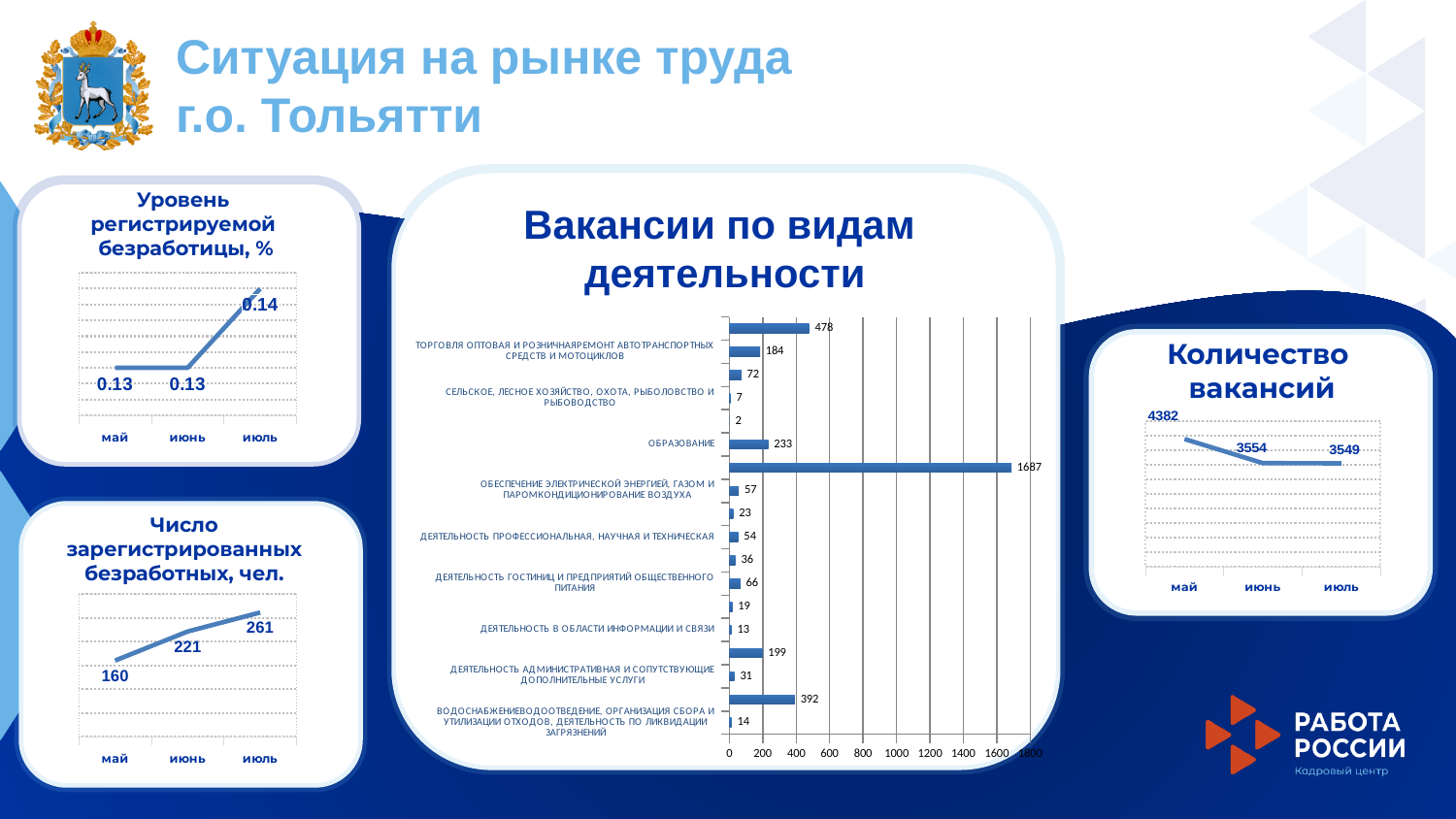

Ситуация на рынке труда
г.о. Тольятти

Уровень
регистрируемой
безработицы, %
Вакансии по видам
деятельности

### Chart

| Category | Уровень |
|---|---|
| май | 0.13 |
| июнь | 0.13 |
| июль | 0.14 |

### Chart

| Category | Вакансии |
|---|---|
| ВОДОСНАБЖЕНИЕВОДООТВЕДЕНИЕ, ОРГАНИЗАЦИЯ СБОРА И УТИЛИЗАЦИИ ОТХОДОВ, ДЕЯТЕЛЬНОСТЬ ПО ЛИКВИДАЦИИ ЗАГРЯЗНЕНИЙ | 14.0 |
| ГОСУДАРСТВЕННОЕ УПРАВЛЕНИЕ И ОБЕСПЕЧЕНИЕ ВОЕННОЙ БЕЗОПАСНОСТИСОЦИАЛЬНОЕ ОБЕСПЕЧЕНИЕ | 392.0 |
| ДЕЯТЕЛЬНОСТЬ АДМИНИСТРАТИВНАЯ И СОПУТСТВУЮЩИЕ ДОПОЛНИТЕЛЬНЫЕ УСЛУГИ | 31.0 |
| ДЕЯТЕЛЬНОСТЬ В ОБЛАСТИ ЗДРАВООХРАНЕНИЯ И СОЦИАЛЬНЫХ УСЛУГ | 199.0 |
| ДЕЯТЕЛЬНОСТЬ В ОБЛАСТИ ИНФОРМАЦИИ И СВЯЗИ | 13.0 |
| ДЕЯТЕЛЬНОСТЬ В ОБЛАСТИ КУЛЬТУРЫ, СПОРТА, ОРГАНИЗАЦИИ ДОСУГА И РАЗВЛЕЧЕНИЙ | 19.0 |
| ДЕЯТЕЛЬНОСТЬ ГОСТИНИЦ И ПРЕДПРИЯТИЙ ОБЩЕСТВЕННОГО ПИТАНИЯ | 66.0 |
| ДЕЯТЕЛЬНОСТЬ ПО ОПЕРАЦИЯМ С НЕДВИЖИМЫМ ИМУЩЕСТВОМ | 36.0 |
| ДЕЯТЕЛЬНОСТЬ ПРОФЕССИОНАЛЬНАЯ, НАУЧНАЯ И ТЕХНИЧЕСКАЯ | 54.0 |
| ДЕЯТЕЛЬНОСТЬ ФИНАНСОВАЯ И СТРАХОВАЯ | 23.0 |
| ОБЕСПЕЧЕНИЕ ЭЛЕКТРИЧЕСКОЙ ЭНЕРГИЕЙ, ГАЗОМ И ПАРОМКОНДИЦИОНИРОВАНИЕ ВОЗДУХА | 57.0 |
| ОБРАБАТЫВАЮЩИЕ ПРОИЗВОДСТВА | 1687.0 |
| ОБРАЗОВАНИЕ | 233.0 |
| ПРЕДОСТАВЛЕНИЕ ПРОЧИХ ВИДОВ УСЛУГ | 2.0 |
| СЕЛЬСКОЕ, ЛЕСНОЕ ХОЗЯЙСТВО, ОХОТА, РЫБОЛОВСТВО И РЫБОВОДСТВО | 7.0 |
| СТРОИТЕЛЬСТВО | 72.0 |
| ТОРГОВЛЯ ОПТОВАЯ И РОЗНИЧНАЯРЕМОНТ АВТОТРАНСПОРТНЫХ СРЕДСТВ И МОТОЦИКЛОВ | 184.0 |
| ТРАНСПОРТИРОВКА И ХРАНЕНИЕ | 478.0 |
Количество
вакансий

### Chart

| Category | Ряд 1 |
|---|---|
| май | 4382.0 |
| июнь | 3554.0 |
| июль | 3549.0 |
Число
зарегистрированных
безработных, чел.

### Chart

| Category | Ряд 1 |
|---|---|
| май | 160.0 |
| июнь | 221.0 |
| июль | 261.0 |